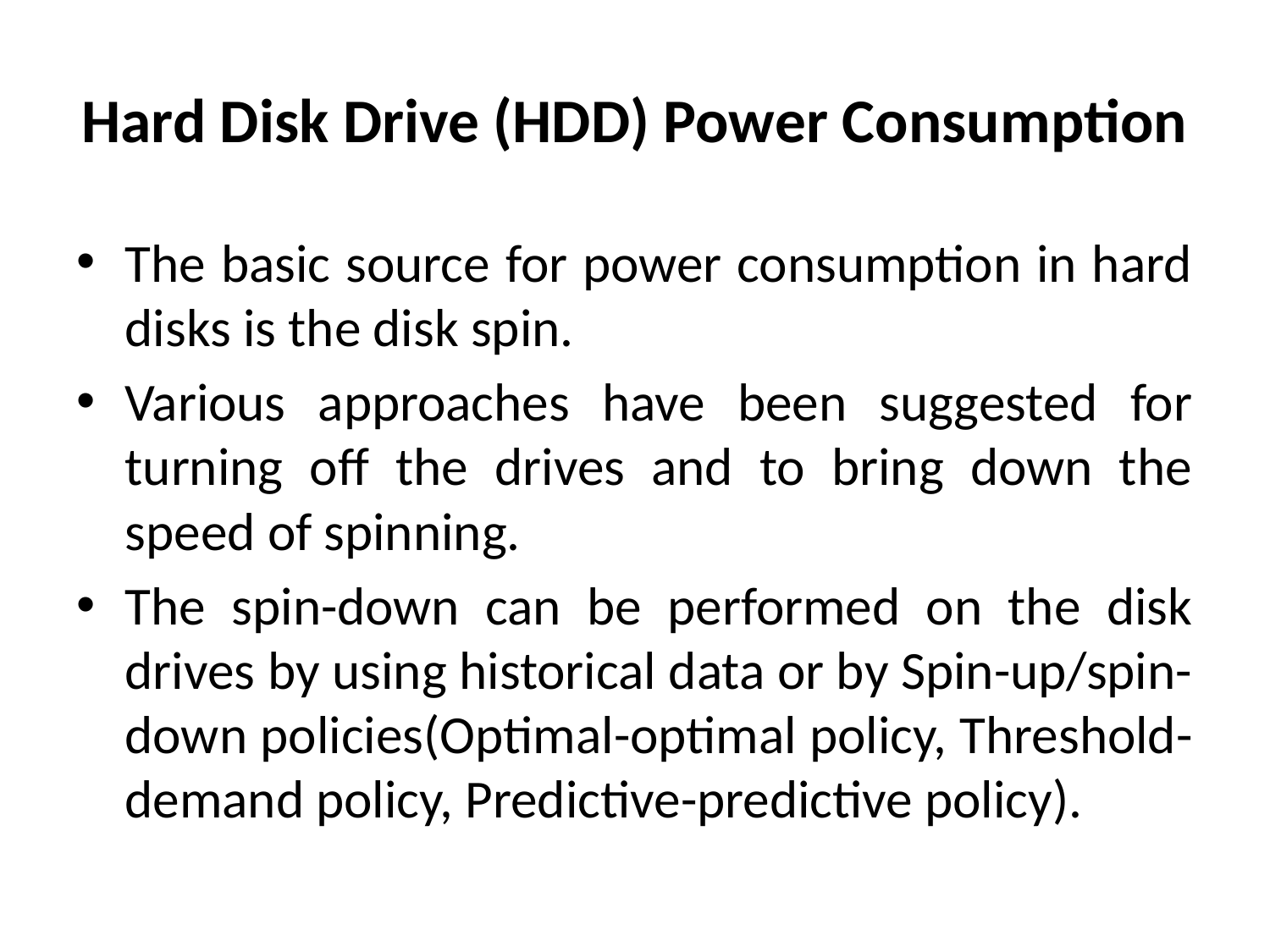

# Hard Disk Drive (HDD) Power Consumption
The basic source for power consumption in hard disks is the disk spin.
Various approaches have been suggested for turning off the drives and to bring down the speed of spinning.
The spin-down can be performed on the disk drives by using historical data or by Spin-up/spin-down policies(Optimal-optimal policy, Threshold-demand policy, Predictive-predictive policy).